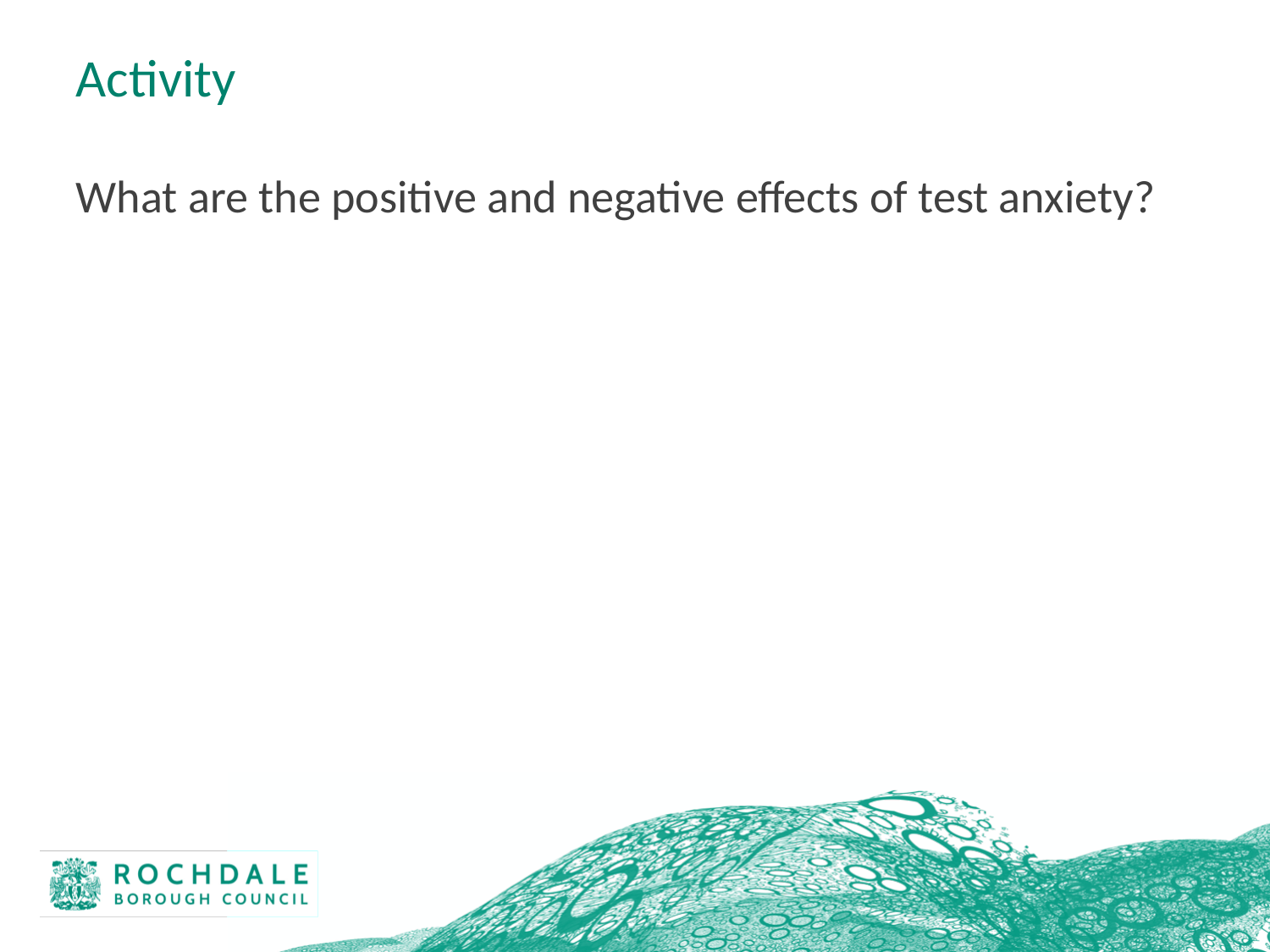

# Activity
What are the positive and negative effects of test anxiety?